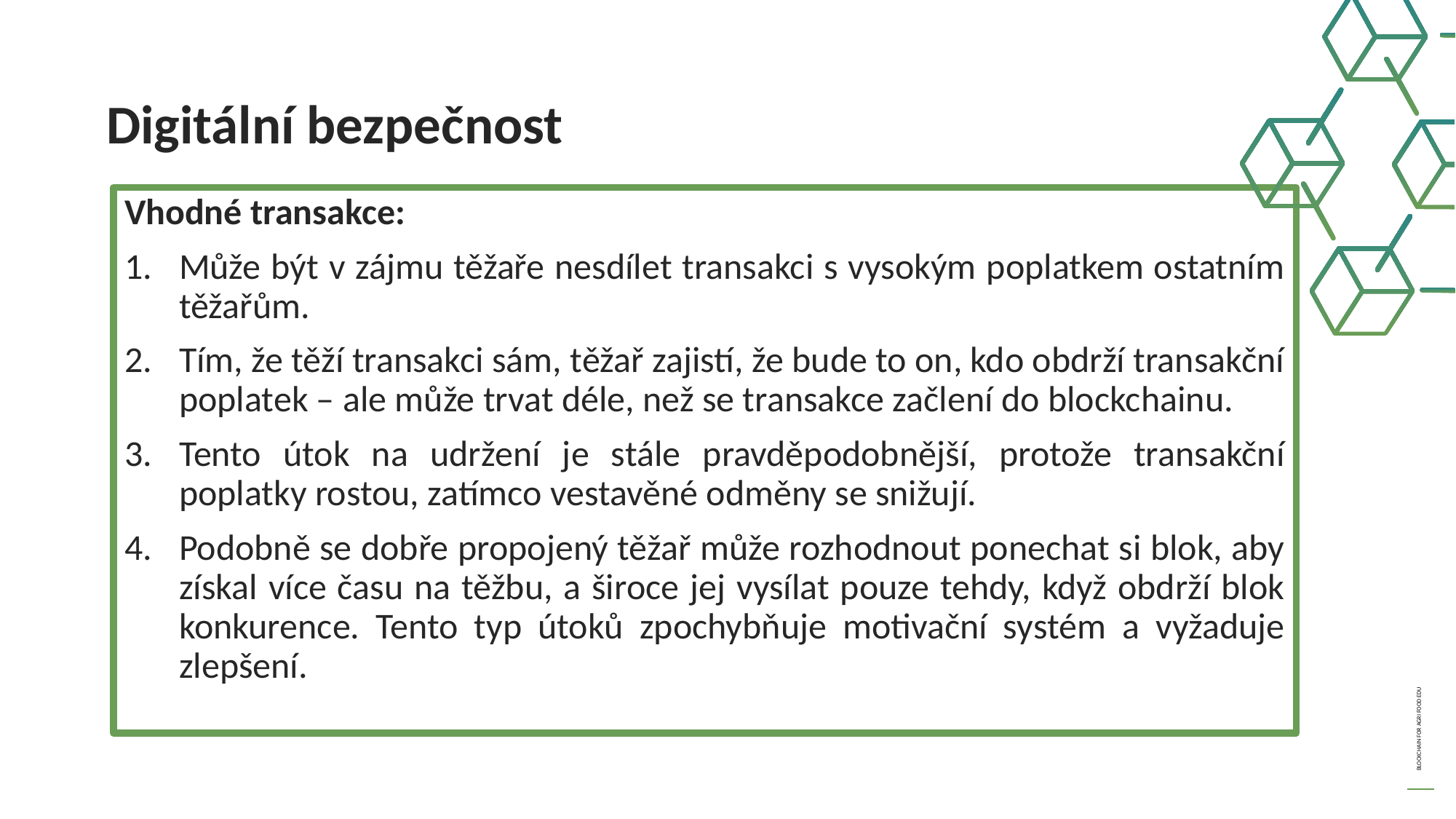

Digitální bezpečnost
Vhodné transakce:
Může být v zájmu těžaře nesdílet transakci s vysokým poplatkem ostatním těžařům.
Tím, že těží transakci sám, těžař zajistí, že bude to on, kdo obdrží transakční poplatek – ale může trvat déle, než se transakce začlení do blockchainu.
Tento útok na udržení je stále pravděpodobnější, protože transakční poplatky rostou, zatímco vestavěné odměny se snižují.
Podobně se dobře propojený těžař může rozhodnout ponechat si blok, aby získal více času na těžbu, a široce jej vysílat pouze tehdy, když obdrží blok konkurence. Tento typ útoků zpochybňuje motivační systém a vyžaduje zlepšení.